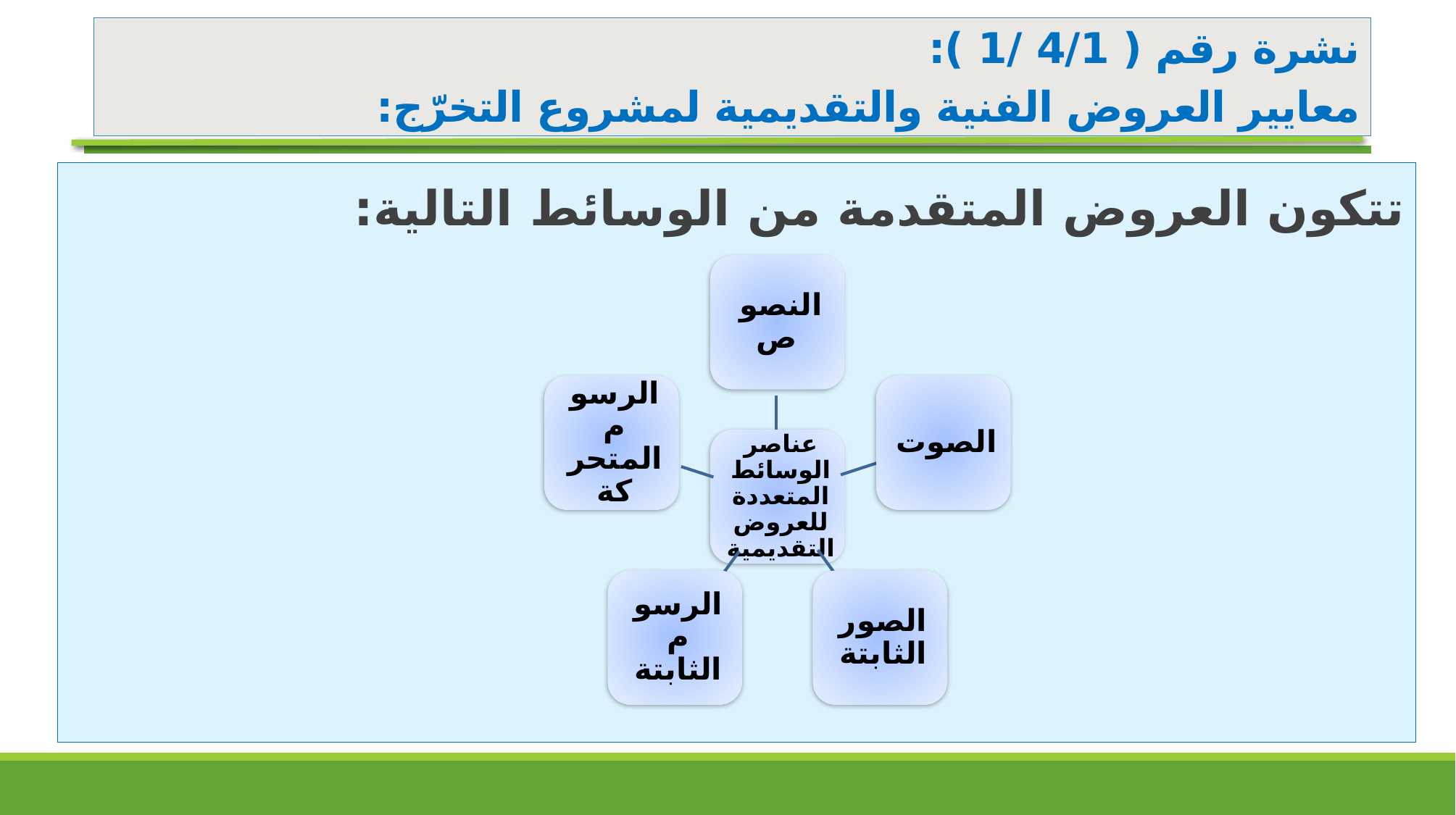

# نشرة رقم ( 4/1 /1 ): معايير العروض الفنية والتقديمية لمشروع التخرّج:
تتكون العروض المتقدمة من الوسائط التالية:
عناصر الوسائط المتعددة للعروض التقديمية

النصوص

الصوت

الصور الثابتة

الرسوم الثابتة

الرسوم المتحركة